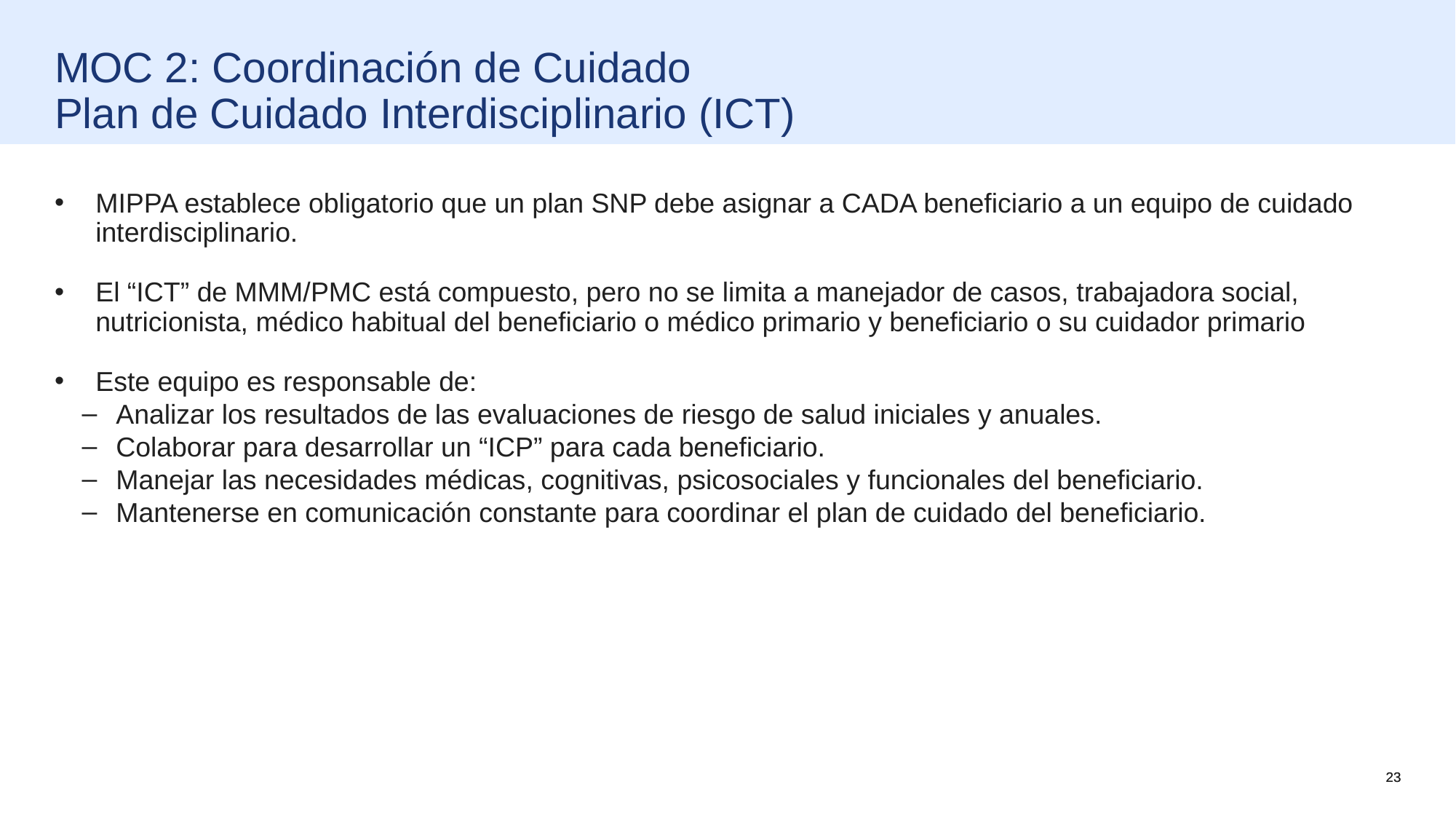

# MOC 2: Coordinación de Cuidado Plan de Cuidado Interdisciplinario (ICT)
MIPPA establece obligatorio que un plan SNP debe asignar a CADA beneficiario a un equipo de cuidado interdisciplinario.
El “ICT” de MMM/PMC está compuesto, pero no se limita a manejador de casos, trabajadora social, nutricionista, médico habitual del beneficiario o médico primario y beneficiario o su cuidador primario
Este equipo es responsable de:
Analizar los resultados de las evaluaciones de riesgo de salud iniciales y anuales.
Colaborar para desarrollar un “ICP” para cada beneficiario.
Manejar las necesidades médicas, cognitivas, psicosociales y funcionales del beneficiario.
Mantenerse en comunicación constante para coordinar el plan de cuidado del beneficiario.